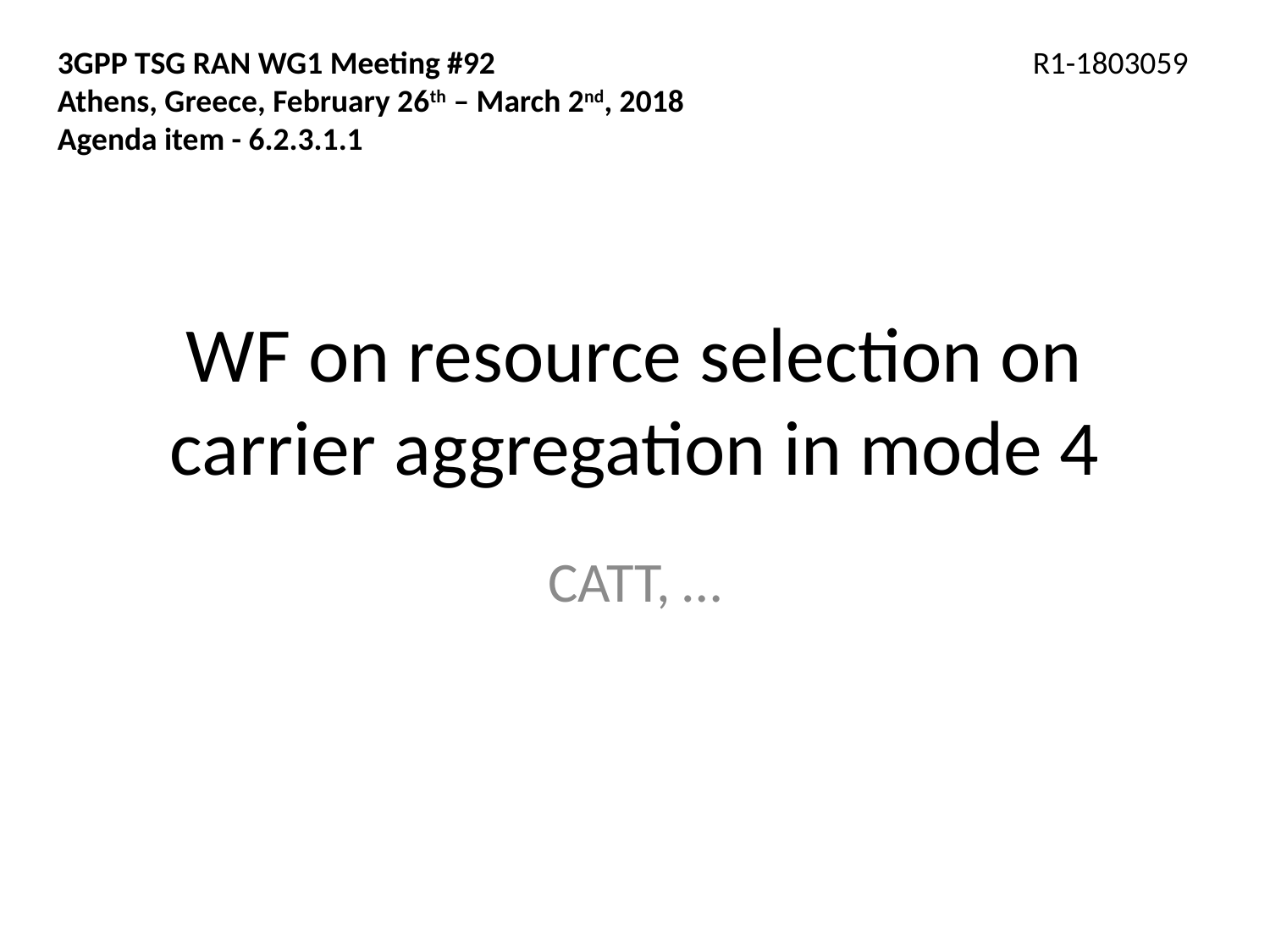

3GPP TSG RAN WG1 Meeting #92				            R1-1803059
Athens, Greece, February 26th – March 2nd, 2018
Agenda item - 6.2.3.1.1
# WF on resource selection on carrier aggregation in mode 4
CATT, …